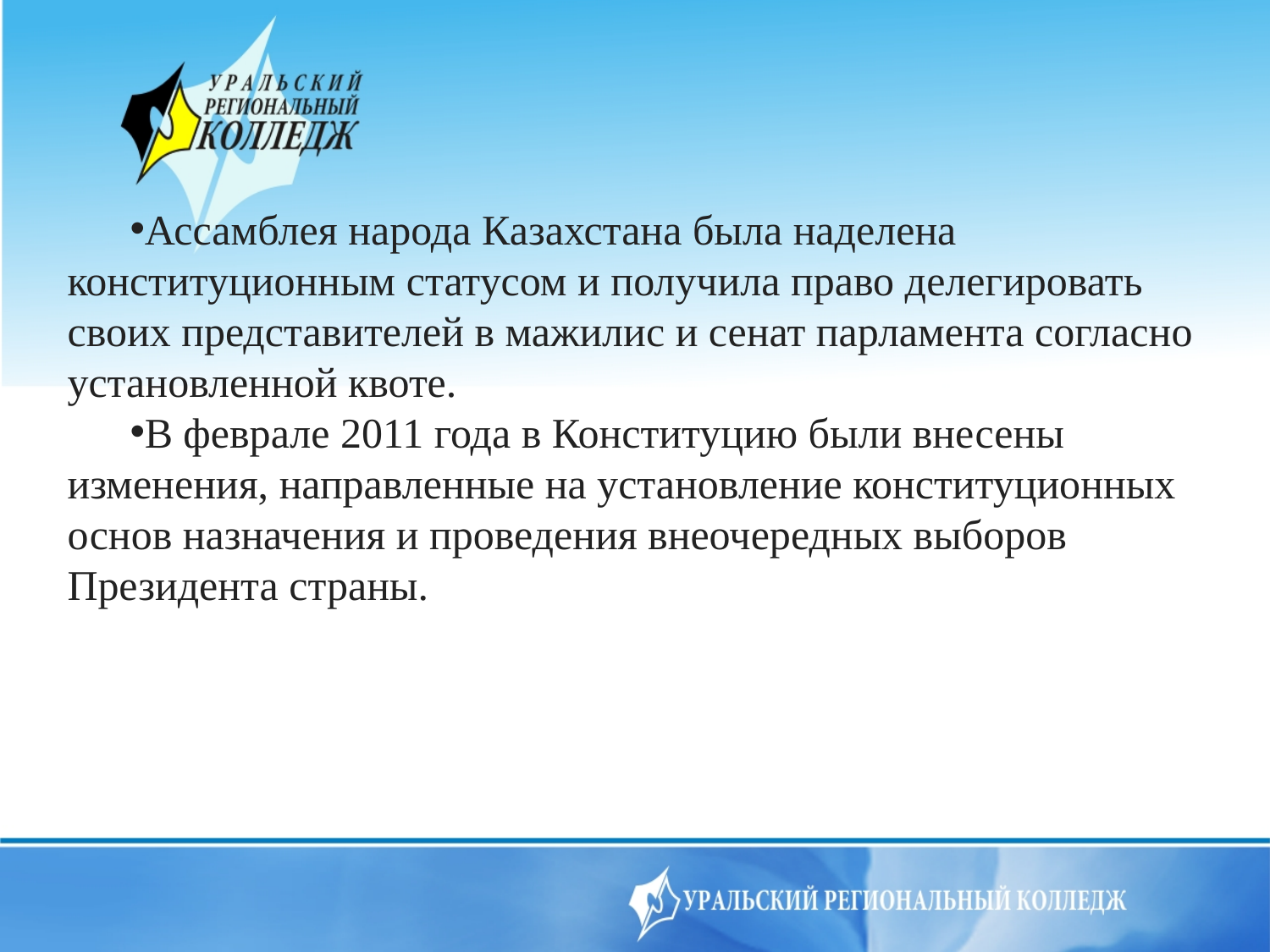

Ассамблея народа Казахстана была наделена конституционным статусом и получила право делегировать своих представителей в мажилис и сенат парламента согласно установленной квоте.
В феврале 2011 года в Конституцию были внесены изменения, направленные на установление конституционных основ назначения и проведения внеочередных выборов Президента страны.